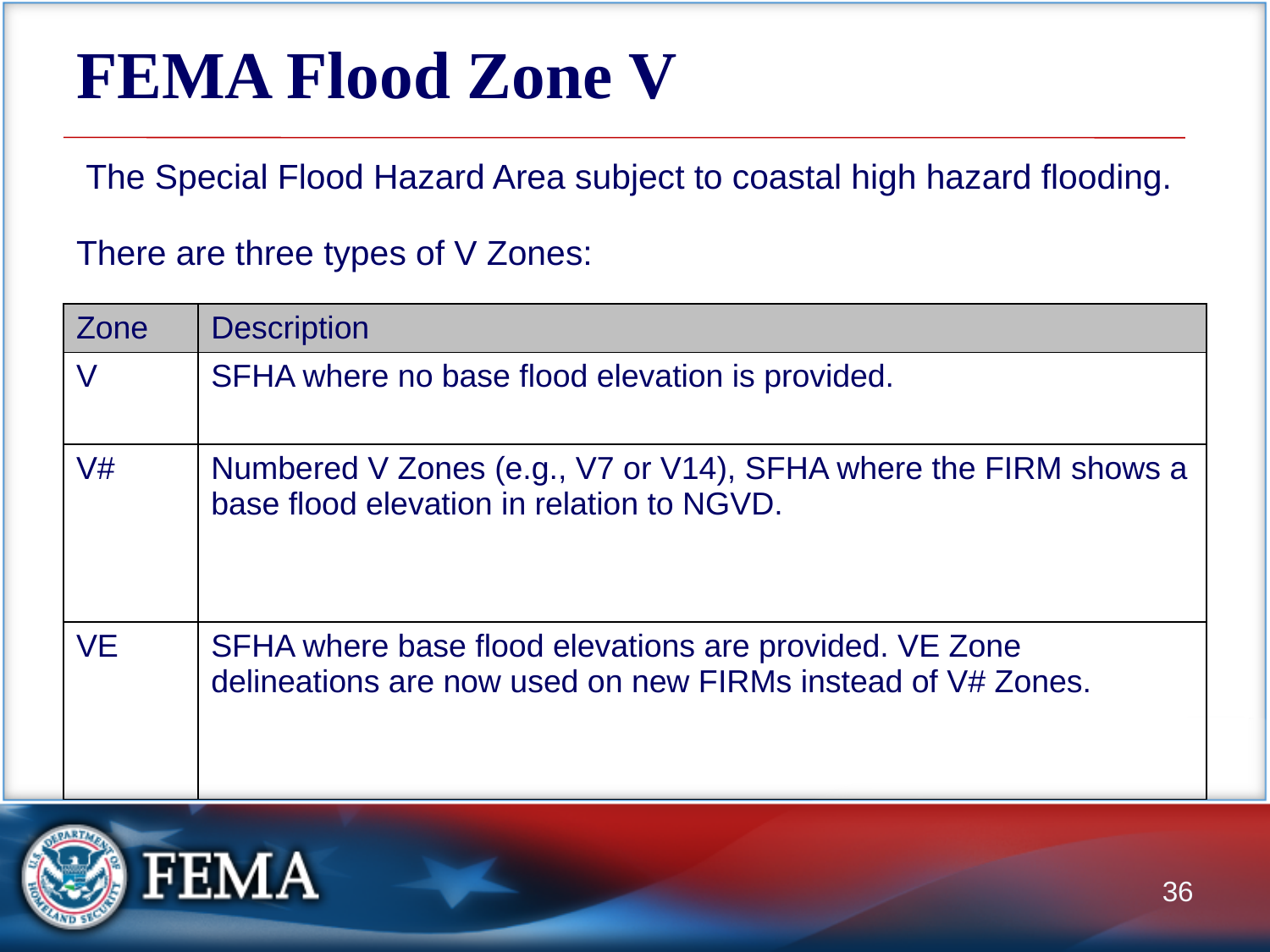

# FEMA Flood Zone V
 The Special Flood Hazard Area subject to coastal high hazard flooding.
There are three types of V Zones:
| Zone | Description |
| --- | --- |
| V | SFHA where no base flood elevation is provided. |
| V# | Numbered V Zones (e.g., V7 or V14), SFHA where the FIRM shows a base flood elevation in relation to NGVD. |
| VE | SFHA where base flood elevations are provided. VE Zone delineations are now used on new FIRMs instead of V# Zones. |
36